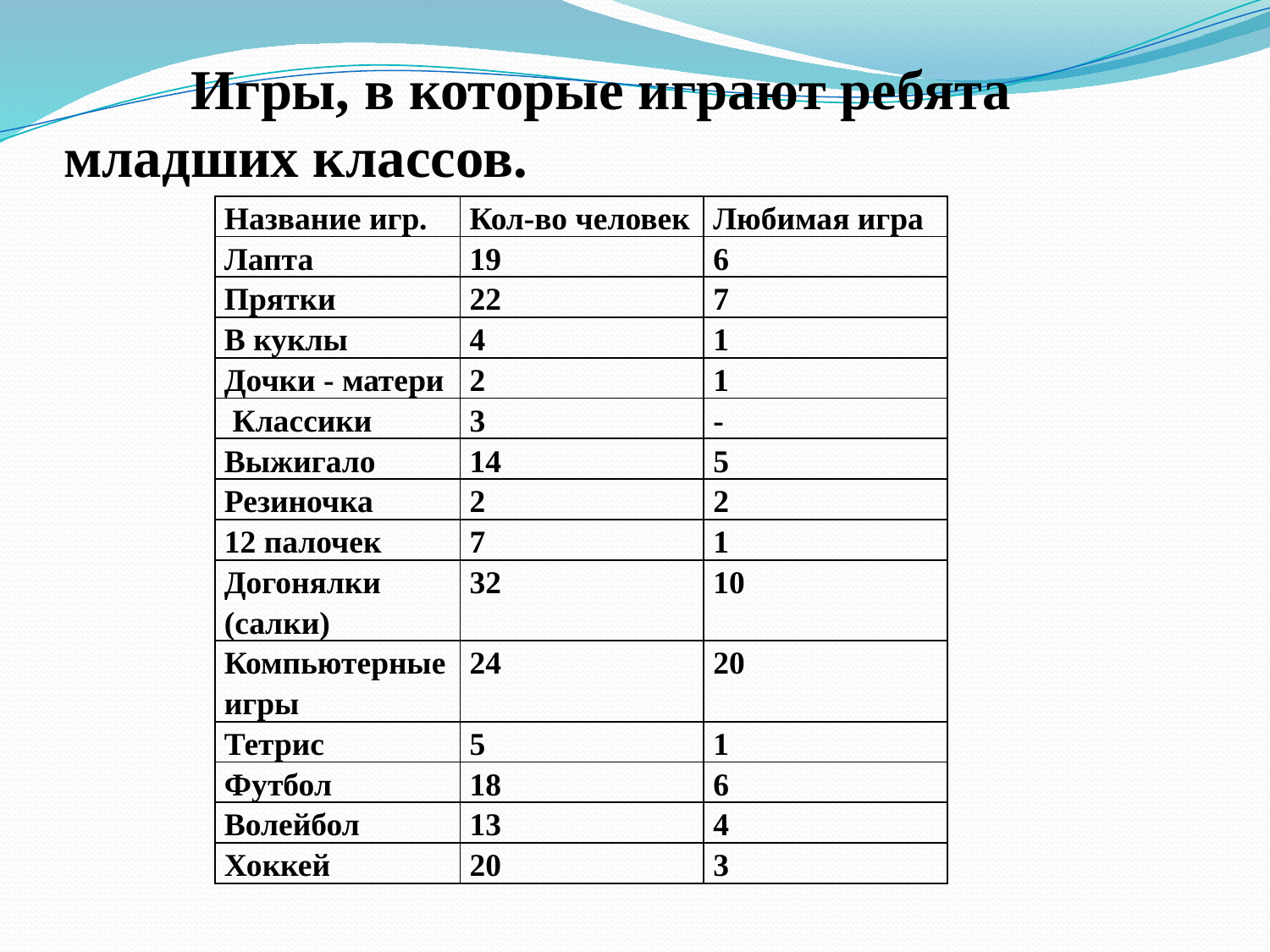

# Игры, в которые играют ребята младших классов.
| Название игр. | Кол-во человек | Любимая игра |
| --- | --- | --- |
| Лапта | 19 | 6 |
| Прятки | 22 | 7 |
| В куклы | 4 | 1 |
| Дочки - матери | 2 | 1 |
| Классики | 3 | - |
| Выжигало | 14 | 5 |
| Резиночка | 2 | 2 |
| 12 палочек | 7 | 1 |
| Догонялки (салки) | 32 | 10 |
| Компьютерные игры | 24 | 20 |
| Тетрис | 5 | 1 |
| Футбол | 18 | 6 |
| Волейбол | 13 | 4 |
| Хоккей | 20 | 3 |